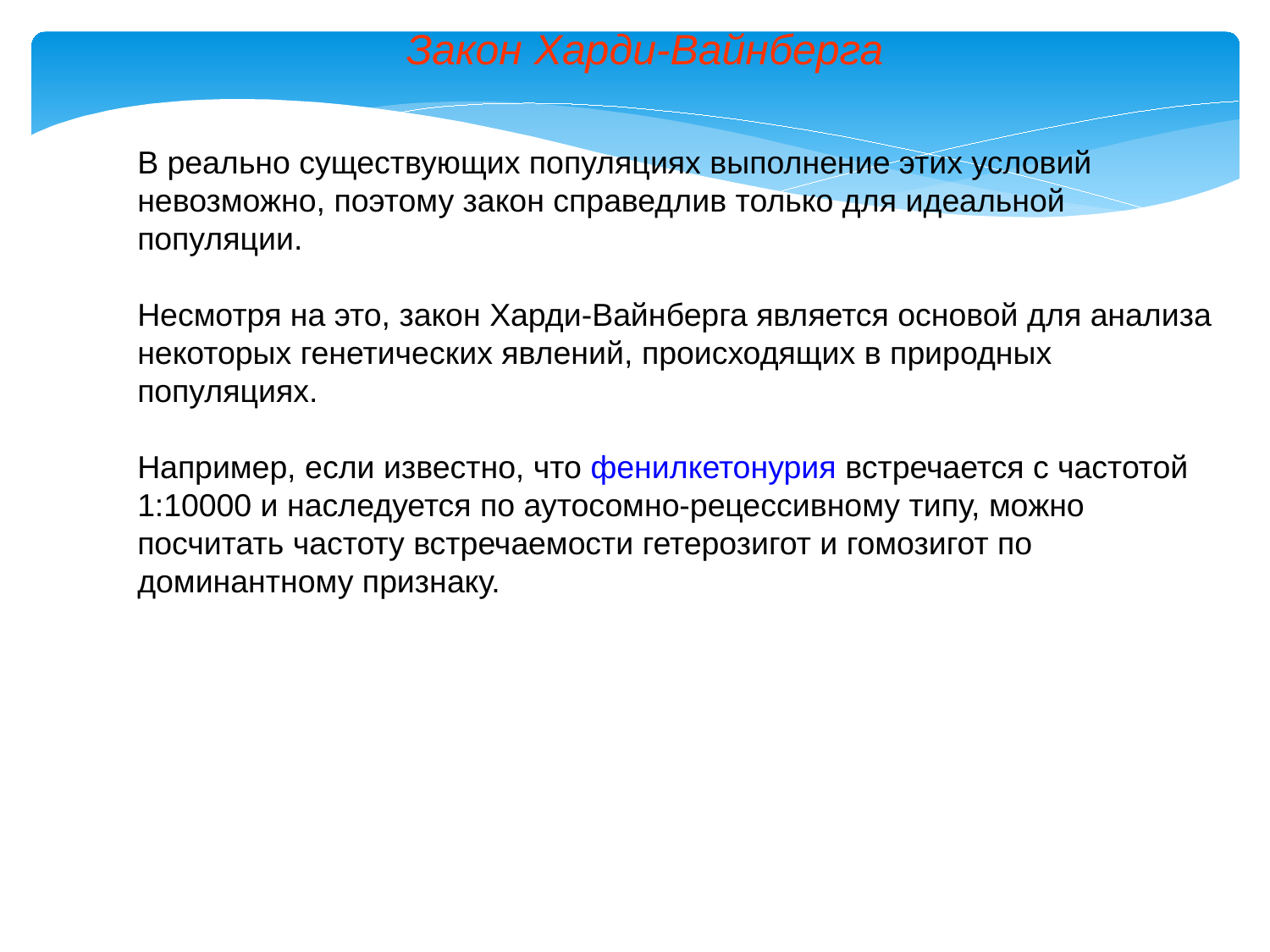

Закон Харди-Вайнберга
В реально существующих популяциях выполнение этих условий невозможно, поэтому закон справедлив только для идеальной популяции.

Несмотря на это, закон Харди-Вайнберга является основой для анализа некоторых генетических явлений, происходящих в природных популяциях.

Например, если известно, что фенилкетонурия встречается с частотой 1:10000 и наследуется по аутосомно-рецессивному типу, можно посчитать частоту встречаемости гетерозигот и гомозигот по доминантному признаку.